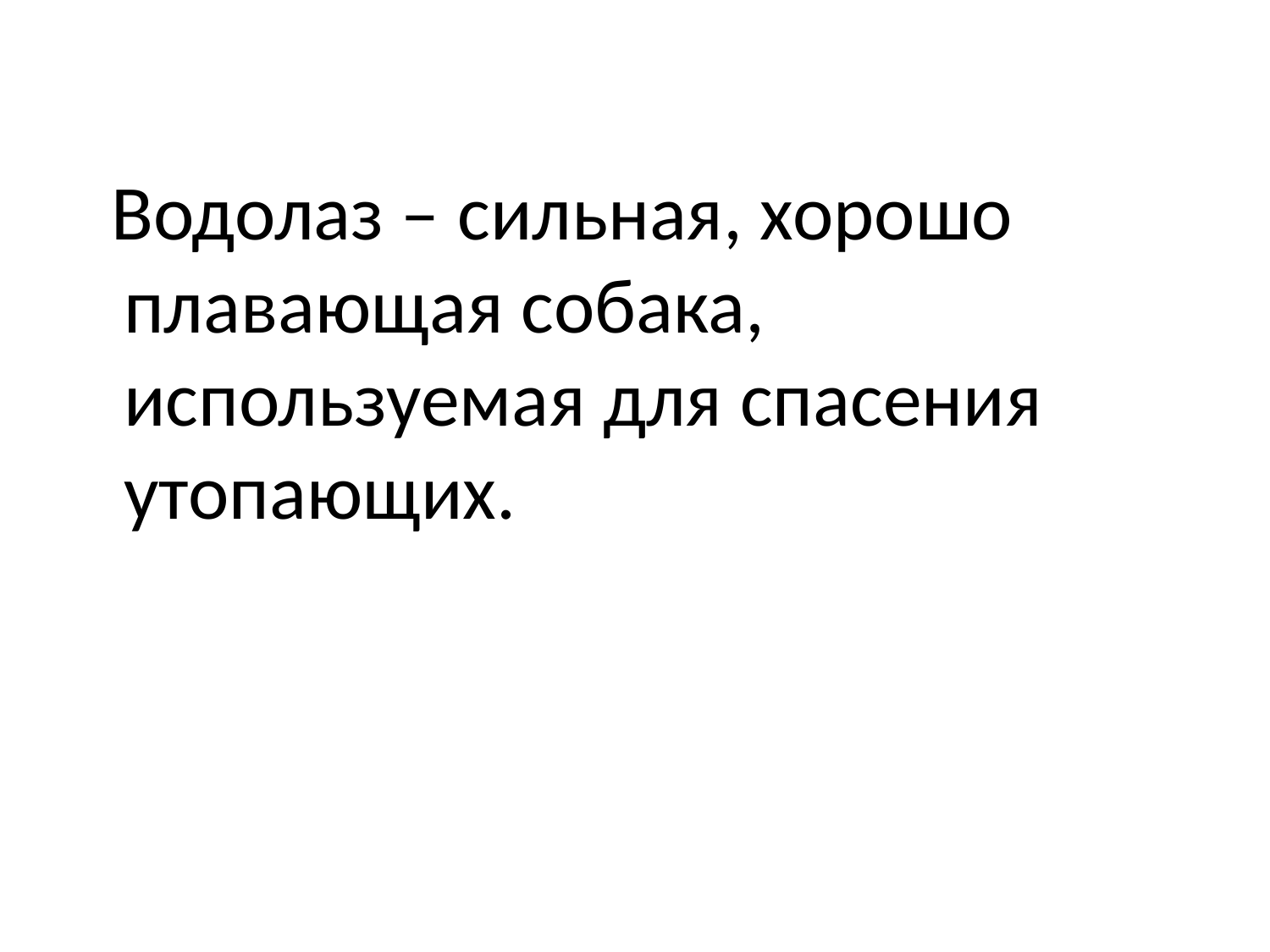

Водолаз – сильная, хорошо плавающая собака, используемая для спасения утопающих.